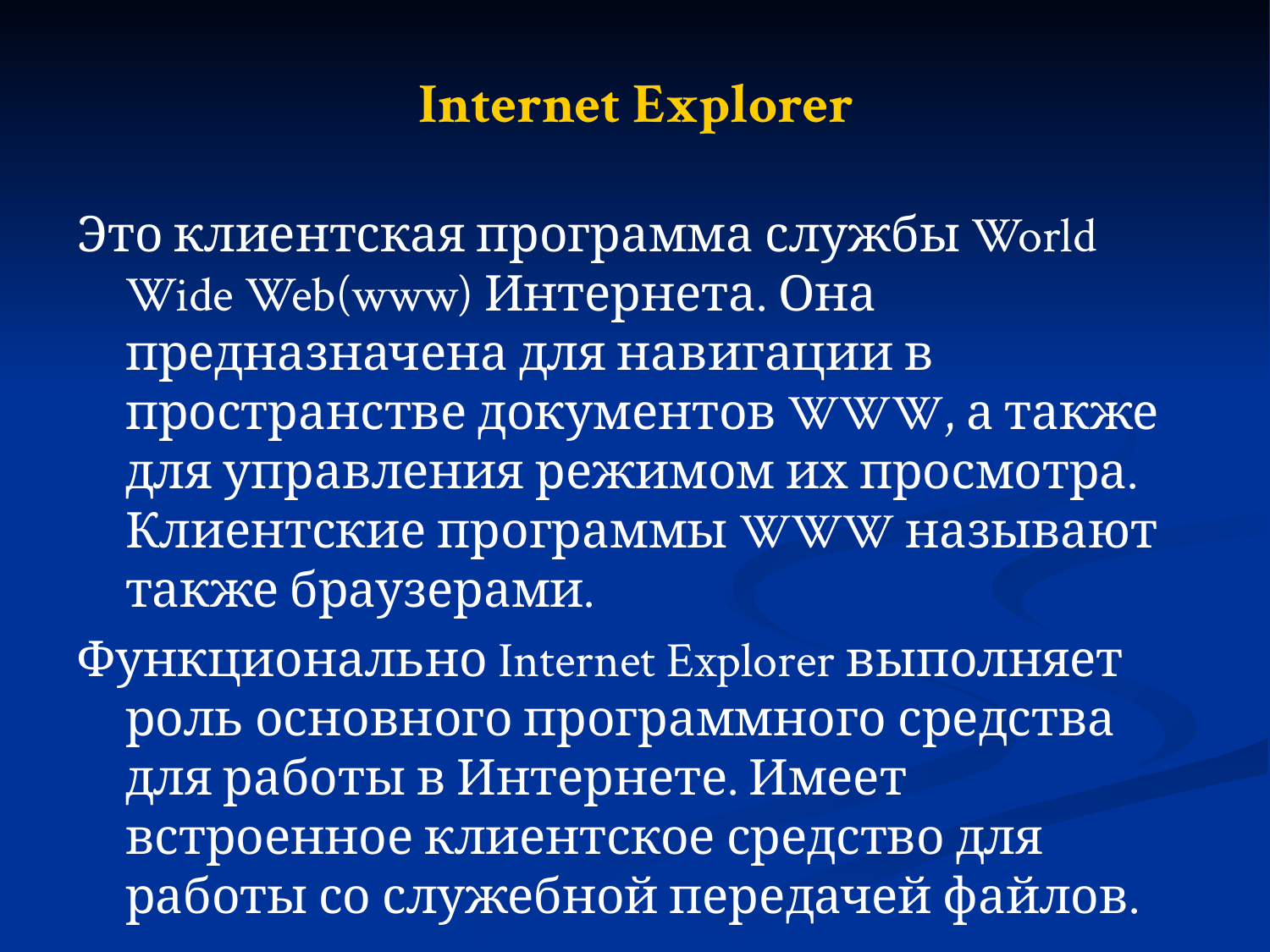

# Internet Explorer
Это клиентская программа службы World Wide Web(www) Интернета. Она предназначена для навигации в пространстве документов WWW, а также для управления режимом их просмотра. Клиентские программы WWW называют также браузерами.
Функционально Internet Explorer выполняет роль основного программного средства для работы в Интернете. Имеет встроенное клиентское средство для работы со служебной передачей файлов.